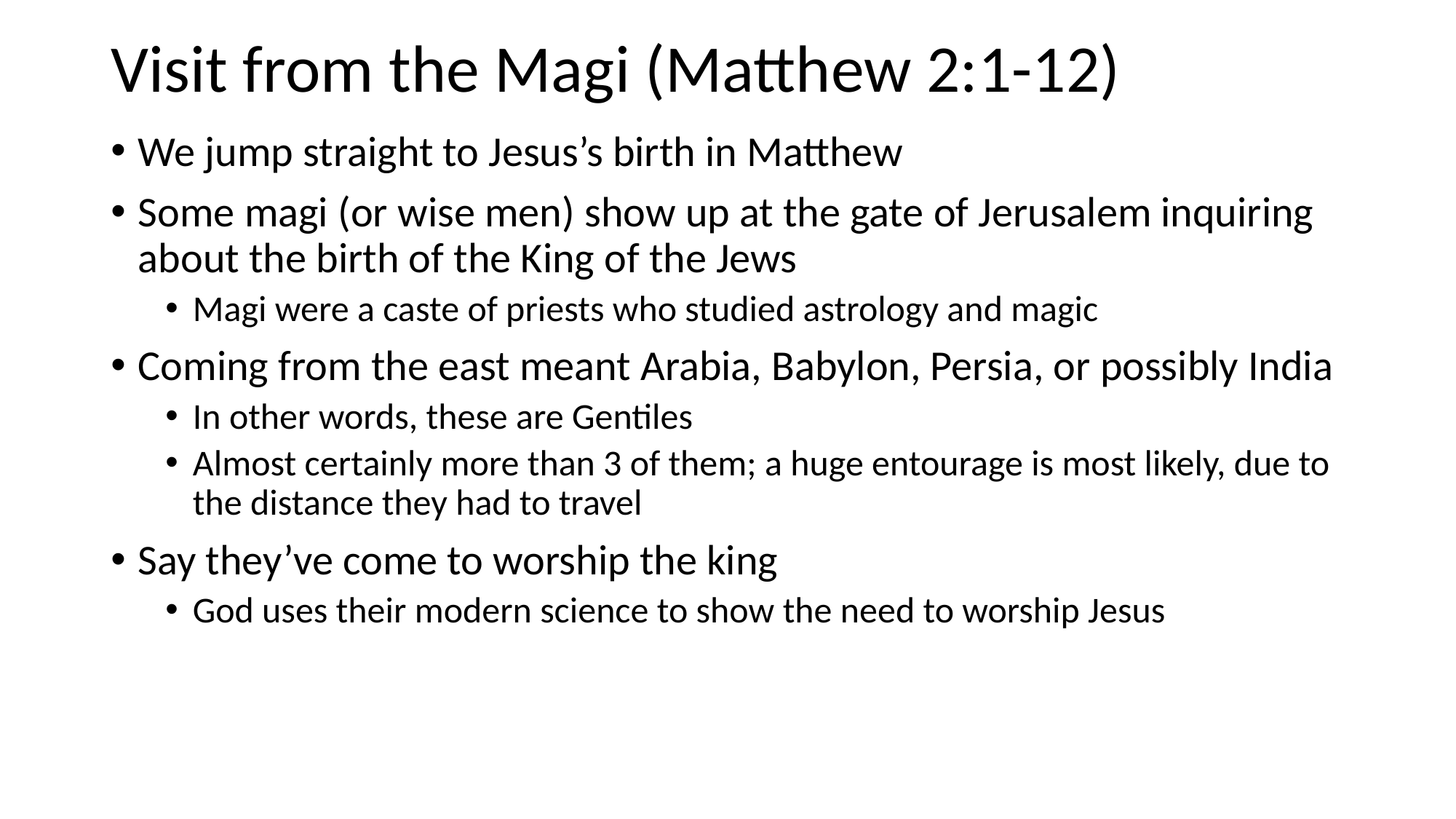

# Visit from the Magi (Matthew 2:1-12)
We jump straight to Jesus’s birth in Matthew
Some magi (or wise men) show up at the gate of Jerusalem inquiring about the birth of the King of the Jews
Magi were a caste of priests who studied astrology and magic
Coming from the east meant Arabia, Babylon, Persia, or possibly India
In other words, these are Gentiles
Almost certainly more than 3 of them; a huge entourage is most likely, due to the distance they had to travel
Say they’ve come to worship the king
God uses their modern science to show the need to worship Jesus